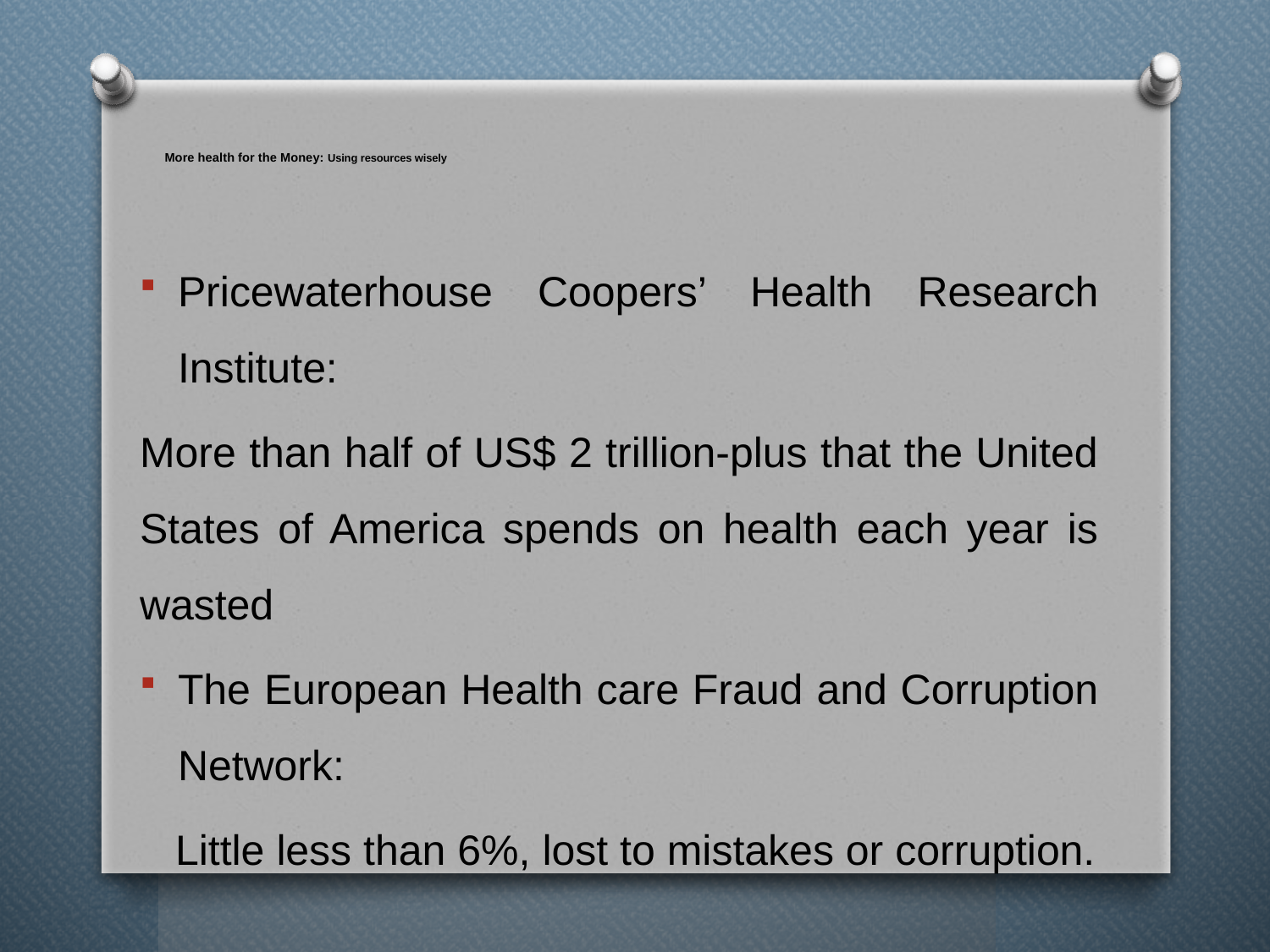

# More health for the Money: Using resources wisely
Pricewaterhouse Coopers’ Health Research Institute:
More than half of US$ 2 trillion-plus that the United States of America spends on health each year is wasted
The European Health care Fraud and Corruption Network:
   Little less than 6%, lost to mistakes or corruption.